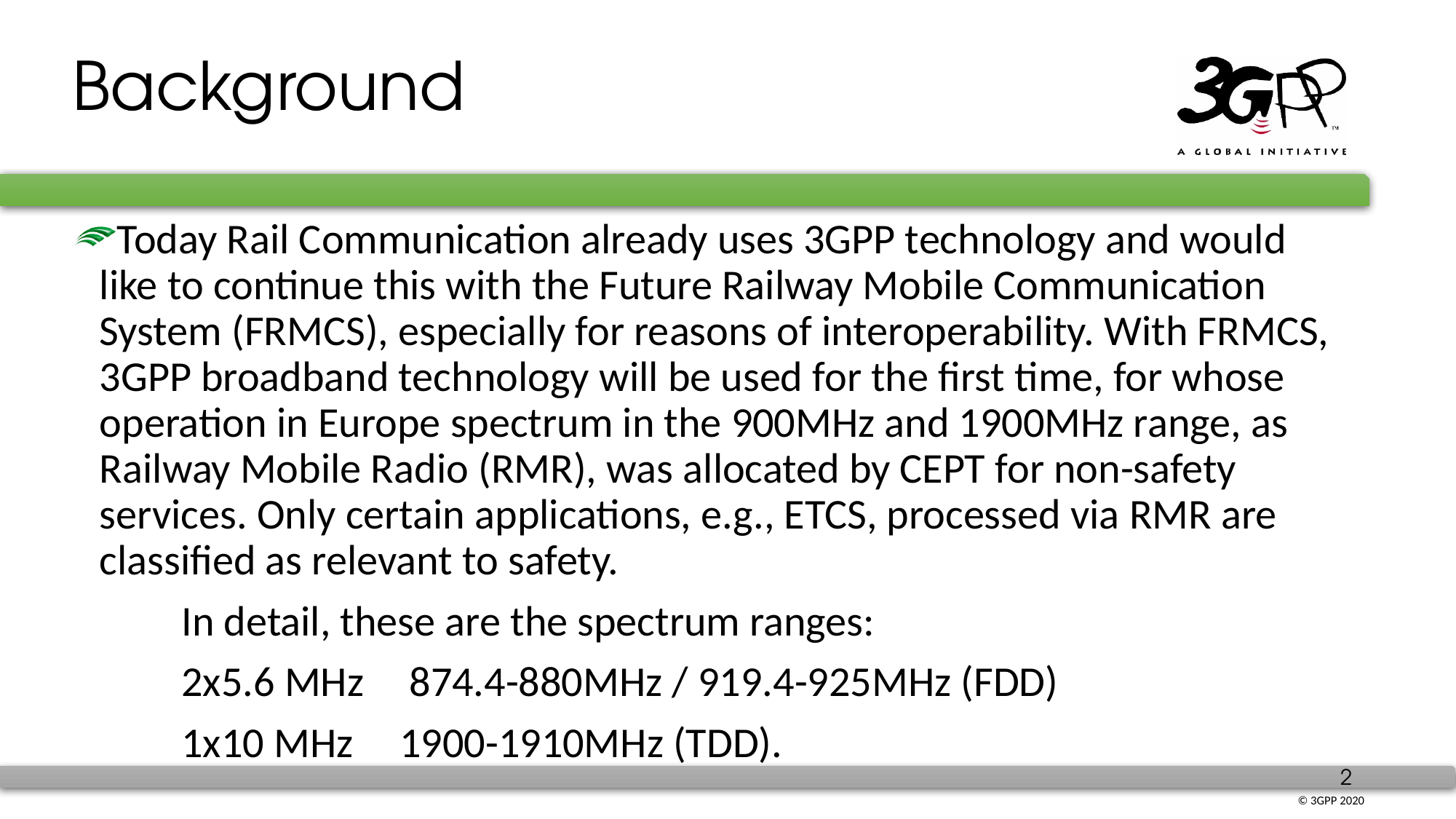

# Background
Today Rail Communication already uses 3GPP technology and would like to continue this with the Future Railway Mobile Communication System (FRMCS), especially for reasons of interoperability. With FRMCS, 3GPP broadband technology will be used for the first time, for whose operation in Europe spectrum in the 900MHz and 1900MHz range, as Railway Mobile Radio (RMR), was allocated by CEPT for non-safety services. Only certain applications, e.g., ETCS, processed via RMR are classified as relevant to safety.
	In detail, these are the spectrum ranges:
	2x5.6 MHz	 874.4-880MHz / 919.4-925MHz (FDD)
	1x10 MHz	1900-1910MHz (TDD).